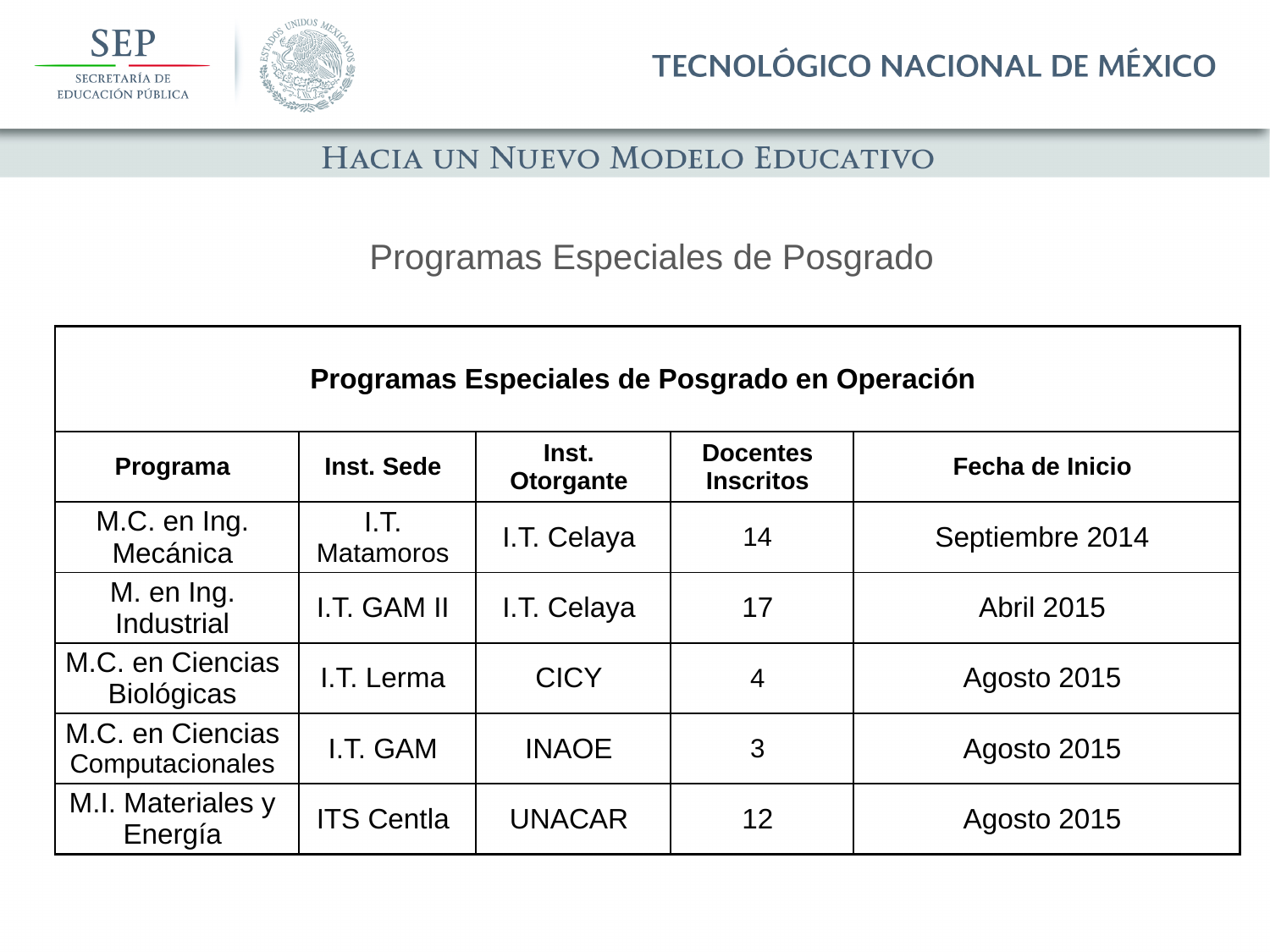

Programas Especiales de Posgrado
| Programas Especiales de Posgrado en Operación |  |  |  |  |
| --- | --- | --- | --- | --- |
| Programa | Inst. Sede | Inst. Otorgante | Docentes Inscritos | Fecha de Inicio |
| M.C. en Ing. Mecánica | I.T. Matamoros | I.T. Celaya | 14 | Septiembre 2014 |
| M. en Ing. Industrial | I.T. GAM II | I.T. Celaya | 17 | Abril 2015 |
| M.C. en Ciencias Biológicas | I.T. Lerma | CICY | 4 | Agosto 2015 |
| M.C. en Ciencias Computacionales | I.T. GAM | INAOE | 3 | Agosto 2015 |
| M.I. Materiales y Energía | ITS Centla | UNACAR | 12 | Agosto 2015 |